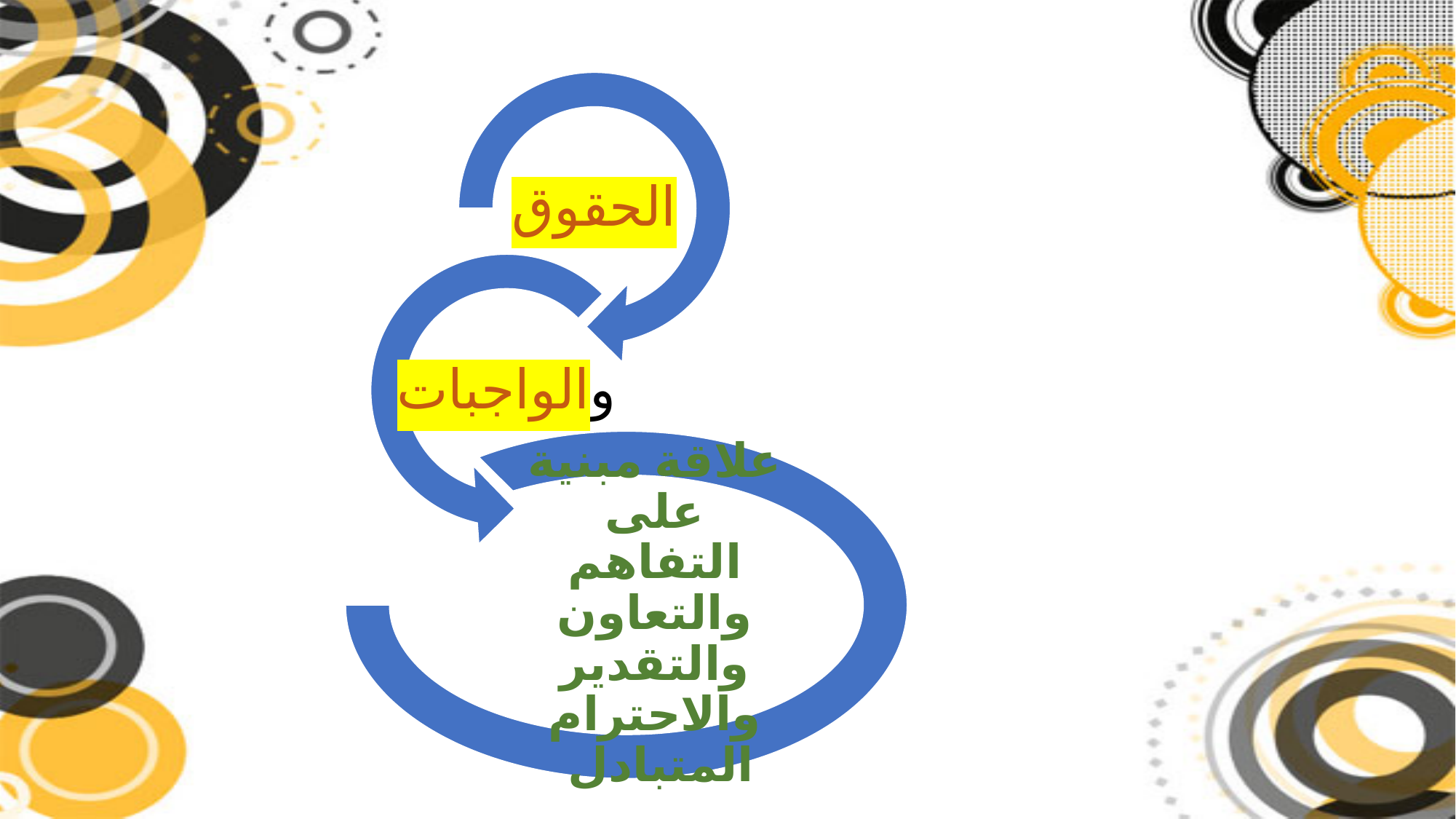

#
الحقوق
والواجبات
علاقة مبنية على التفاهم والتعاون والتقدير والاحترام المتبادل